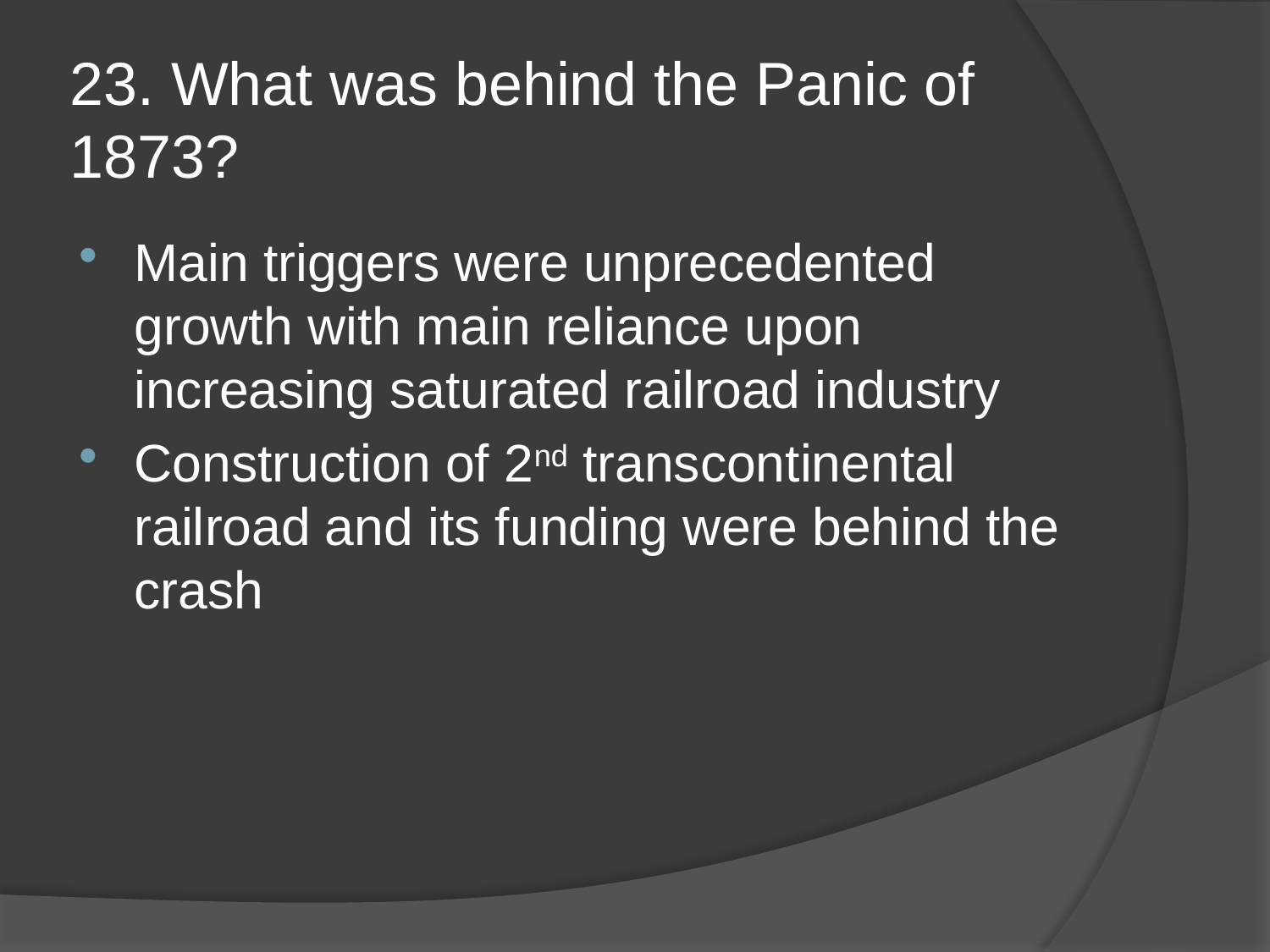

# 23. What was behind the Panic of 1873?
Main triggers were unprecedented growth with main reliance upon increasing saturated railroad industry
Construction of 2nd transcontinental railroad and its funding were behind the crash